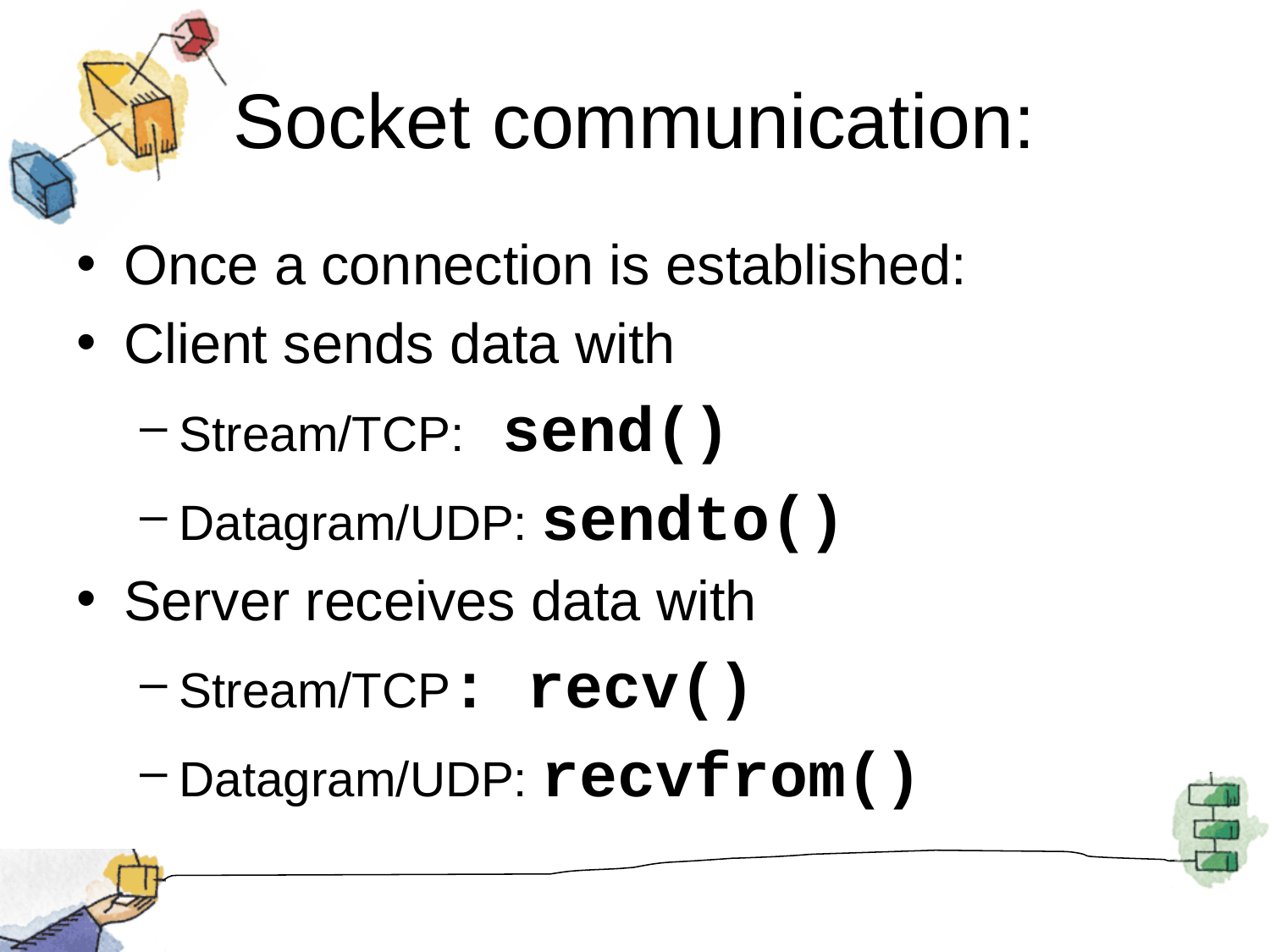

# Socket communication:
Once a connection is established:
Client sends data with
Stream/TCP: send()
Datagram/UDP: sendto()
Server receives data with
Stream/TCP: recv()
Datagram/UDP: recvfrom()